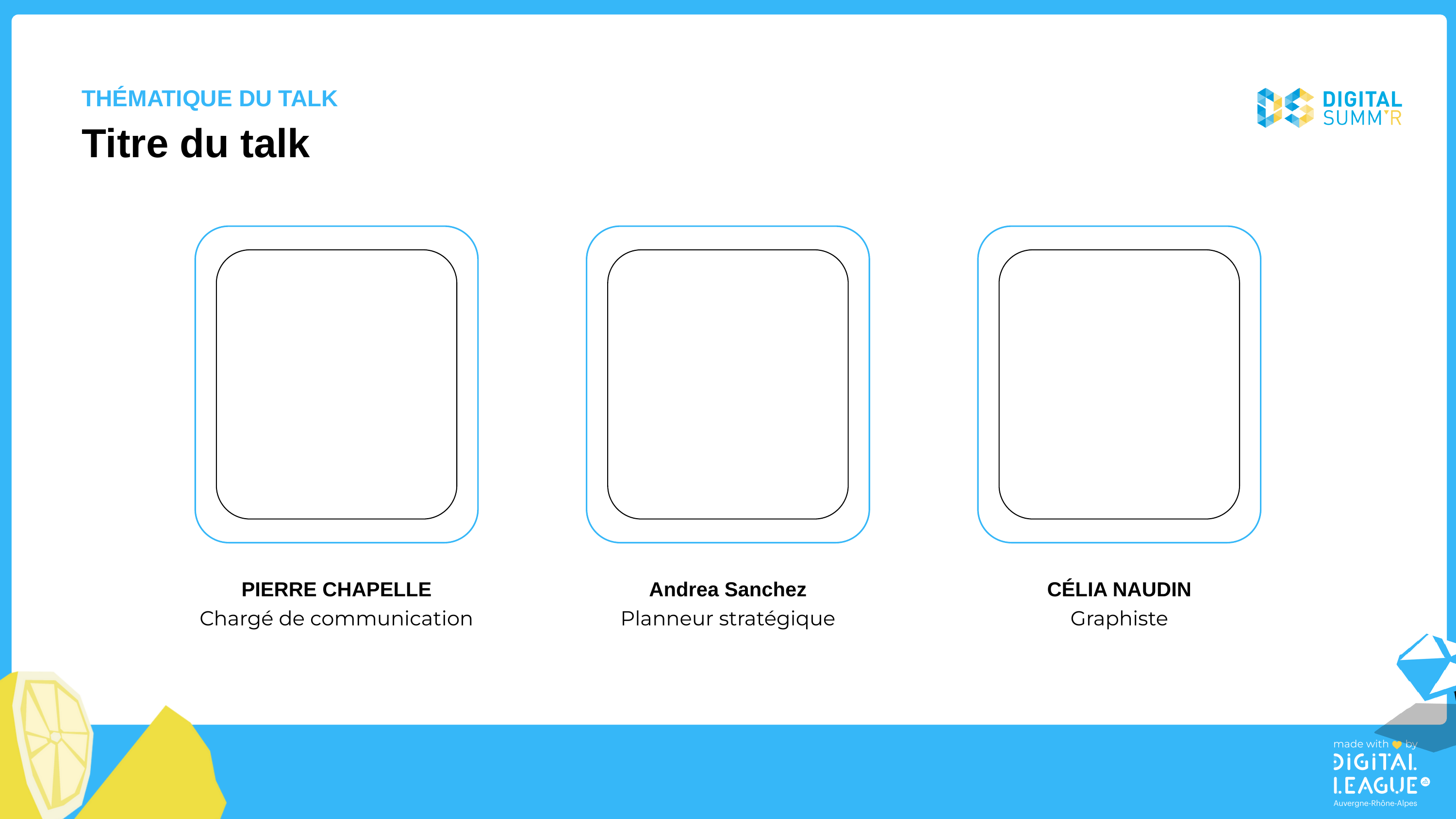

THÉMATIQUE DU TALK

Titre du talk

PIERRE CHAPELLE
Andrea Sanchez
CÉLIA NAUDIN
Chargé de communication
Planneur stratégique
Graphiste